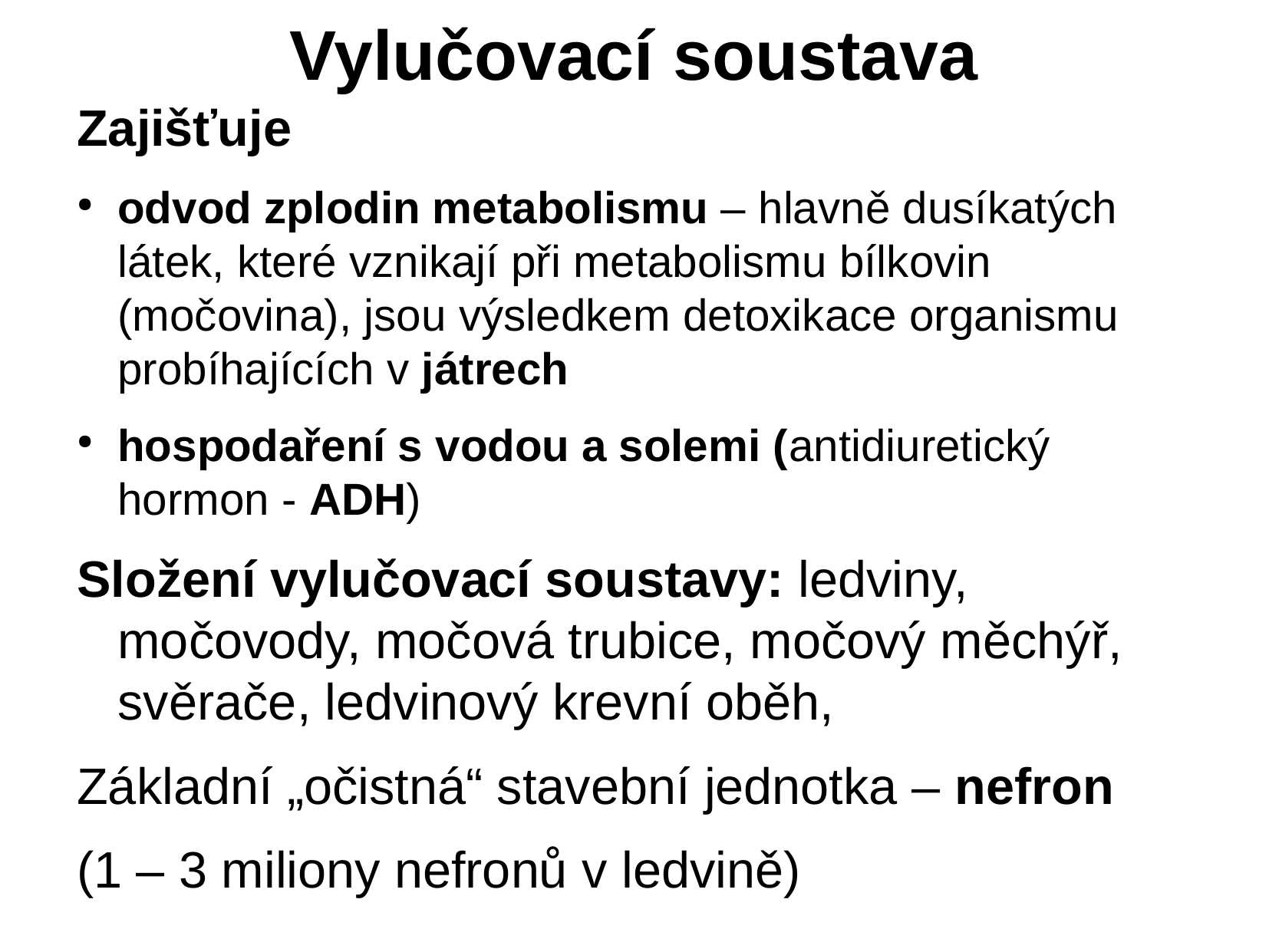

# Vylučovací soustava
Zajišťuje
odvod zplodin metabolismu – hlavně dusíkatých látek, které vznikají při metabolismu bílkovin (močovina), jsou výsledkem detoxikace organismu probíhajících v játrech
hospodaření s vodou a solemi (antidiuretický hormon - ADH)
Složení vylučovací soustavy: ledviny, močovody, močová trubice, močový měchýř, svěrače, ledvinový krevní oběh,
Základní „očistná“ stavební jednotka – nefron
(1 – 3 miliony nefronů v ledvině)